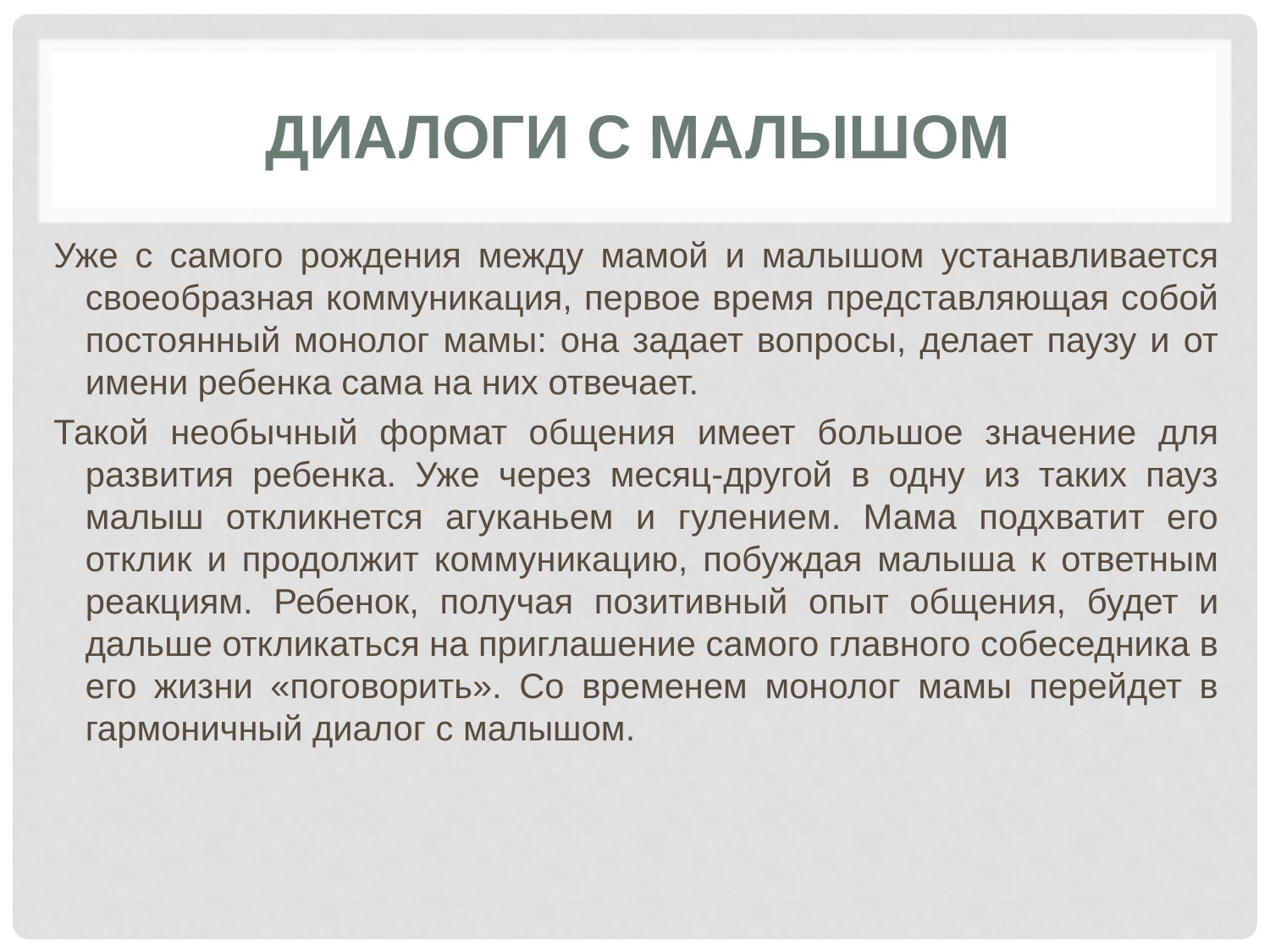

# Диалоги с малышом
Уже с самого рождения между мамой и малышом устанавливается своеобразная коммуникация, первое время представляющая собой постоянный монолог мамы: она задает вопросы, делает паузу и от имени ребенка сама на них отвечает.
Такой необычный формат общения имеет большое значение для развития ребенка. Уже через месяц-другой в одну из таких пауз малыш откликнется агуканьем и гулением. Мама подхватит его отклик и продолжит коммуникацию, побуждая малыша к ответным реакциям. Ребенок, получая позитивный опыт общения, будет и дальше откликаться на приглашение самого главного собеседника в его жизни «поговорить». Со временем монолог мамы перейдет в гармоничный диалог с малышом.